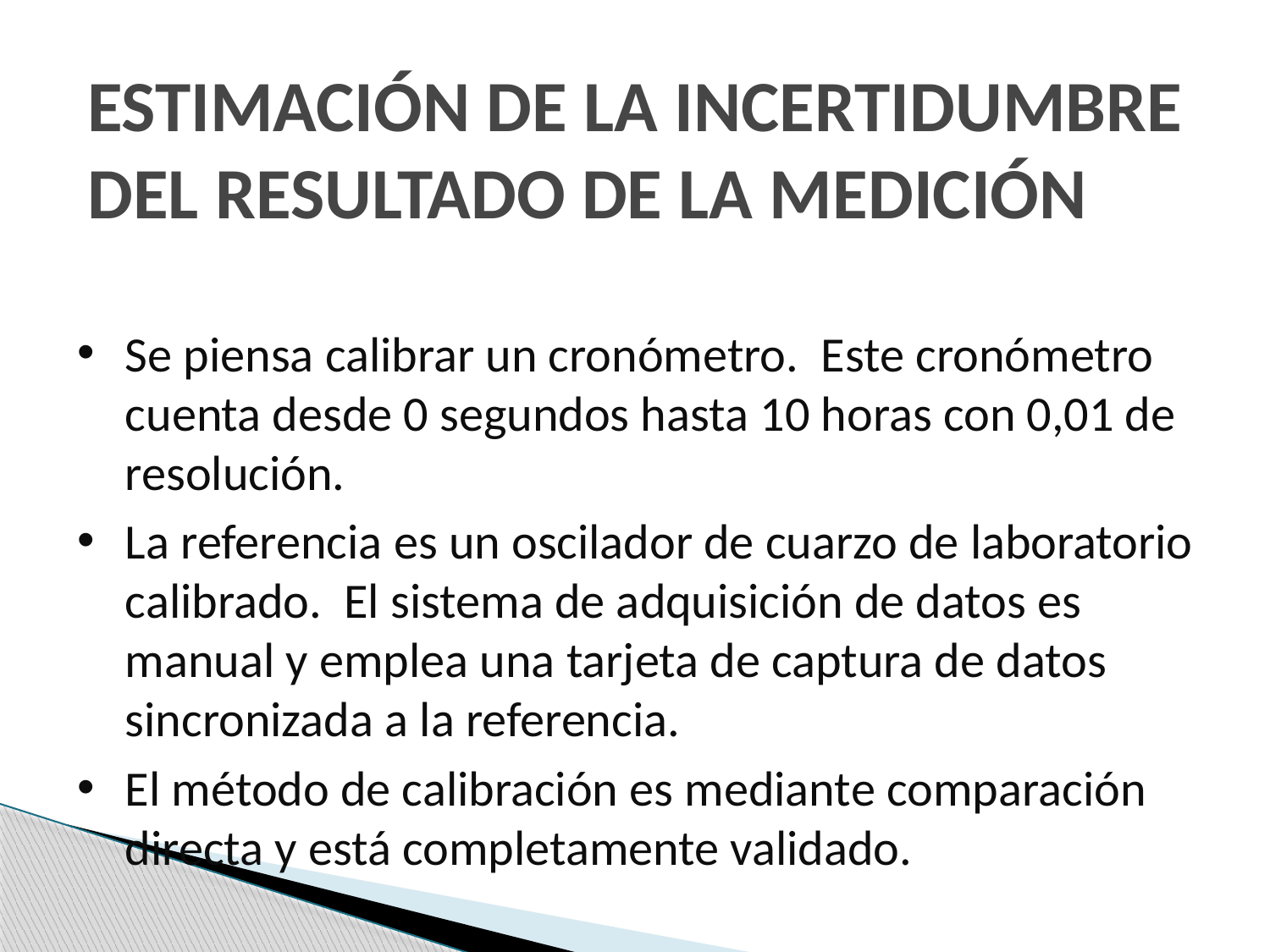

# ESTIMACIÓN DE LA INCERTIDUMBRE DEL RESULTADO DE LA MEDICIÓN
Se piensa calibrar un cronómetro.  Este cronómetro cuenta desde 0 segundos hasta 10 horas con 0,01 de resolución.
La referencia es un oscilador de cuarzo de laboratorio calibrado.  El sistema de adquisición de datos es manual y emplea una tarjeta de captura de datos sincronizada a la referencia.
El método de calibración es mediante comparación directa y está completamente validado.